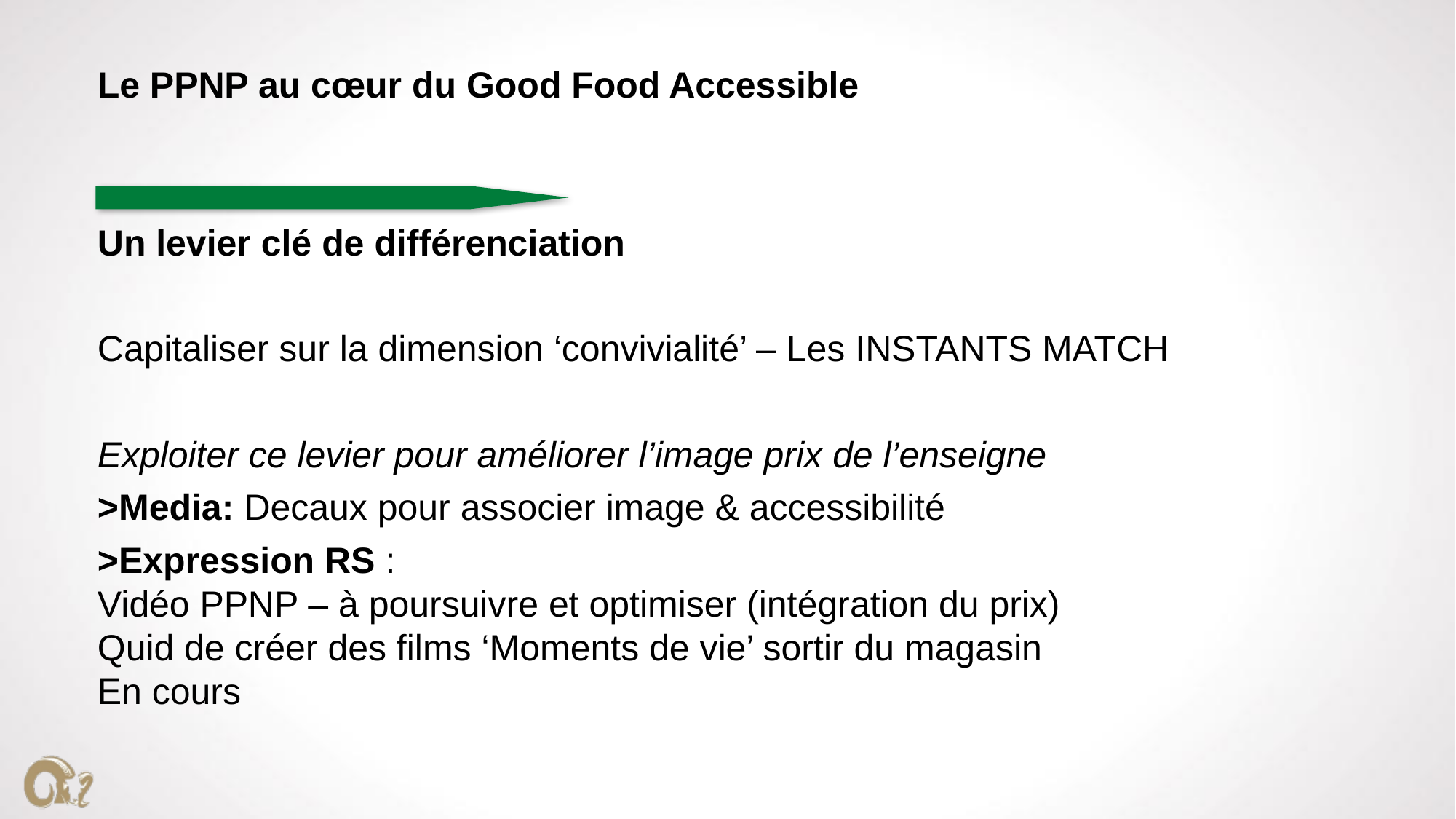

Le PPNP au cœur du Good Food Accessible

Un levier clé de différenciation

Capitaliser sur la dimension ‘convivialité’ – Les INSTANTS MATCH

Exploiter ce levier pour améliorer l’image prix de l’enseigne
>Media: Decaux pour associer image & accessibilité
>Expression RS :
Vidéo PPNP – à poursuivre et optimiser (intégration du prix)
Quid de créer des films ‘Moments de vie’ sortir du magasin
En cours